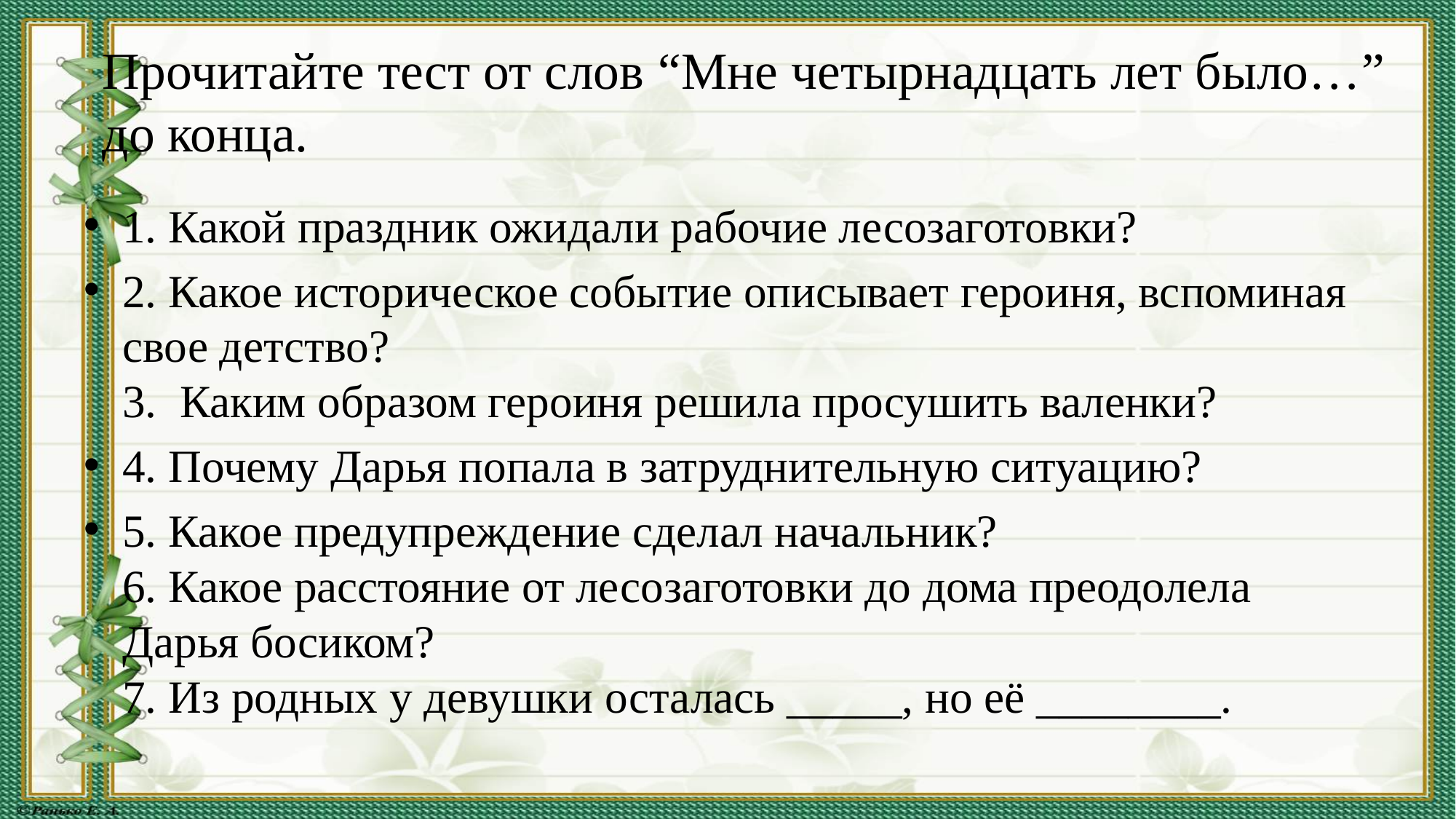

# Прочитайте тест от слов “Мне четырнадцать лет было…” до конца.
1. Какой праздник ожидали рабочие лесозаготовки?
2. Какое историческое событие описывает героиня, вспоминая свое детство?
3.  Каким образом героиня решила просушить валенки?
4. Почему Дарья попала в затруднительную ситуацию?
5. Какое предупреждение сделал начальник?
6. Какое расстояние от лесозаготовки до дома преодолела Дарья босиком?
7. Из родных у девушки осталась _____, но её ________.